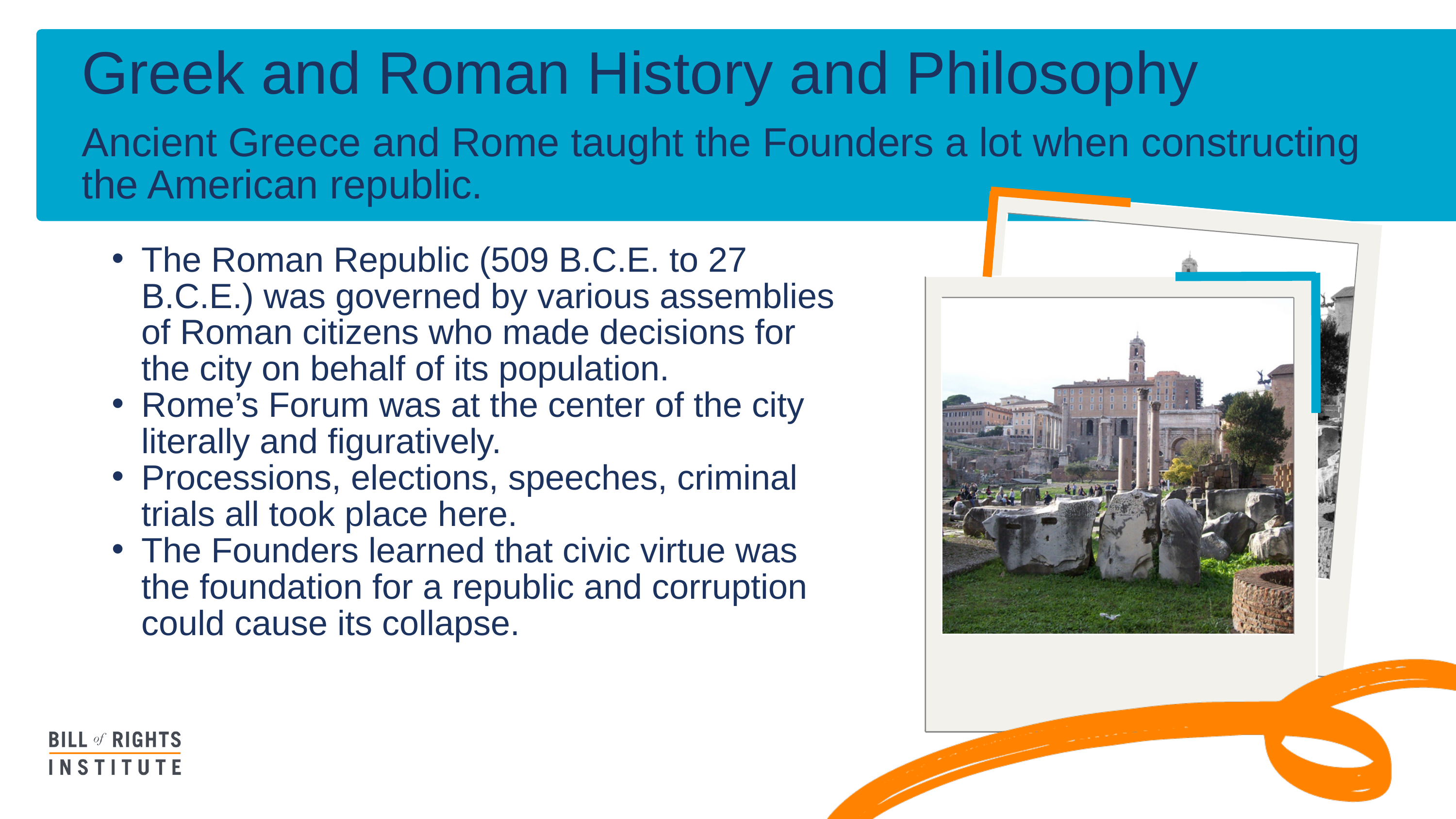

Greek and Roman History and Philosophy
Ancient Greece and Rome taught the Founders a lot when constructing the American republic.

The Roman Republic (509 B.C.E. to 27 B.C.E.) was governed by various assemblies of Roman citizens who made decisions for the city on behalf of its population. ​
Rome’s Forum was at the center of the city literally and figuratively.​
Processions, elections, speeches, criminal trials all took place here.​
The Founders learned that civic virtue was the foundation for a republic and corruption could cause its collapse. ​